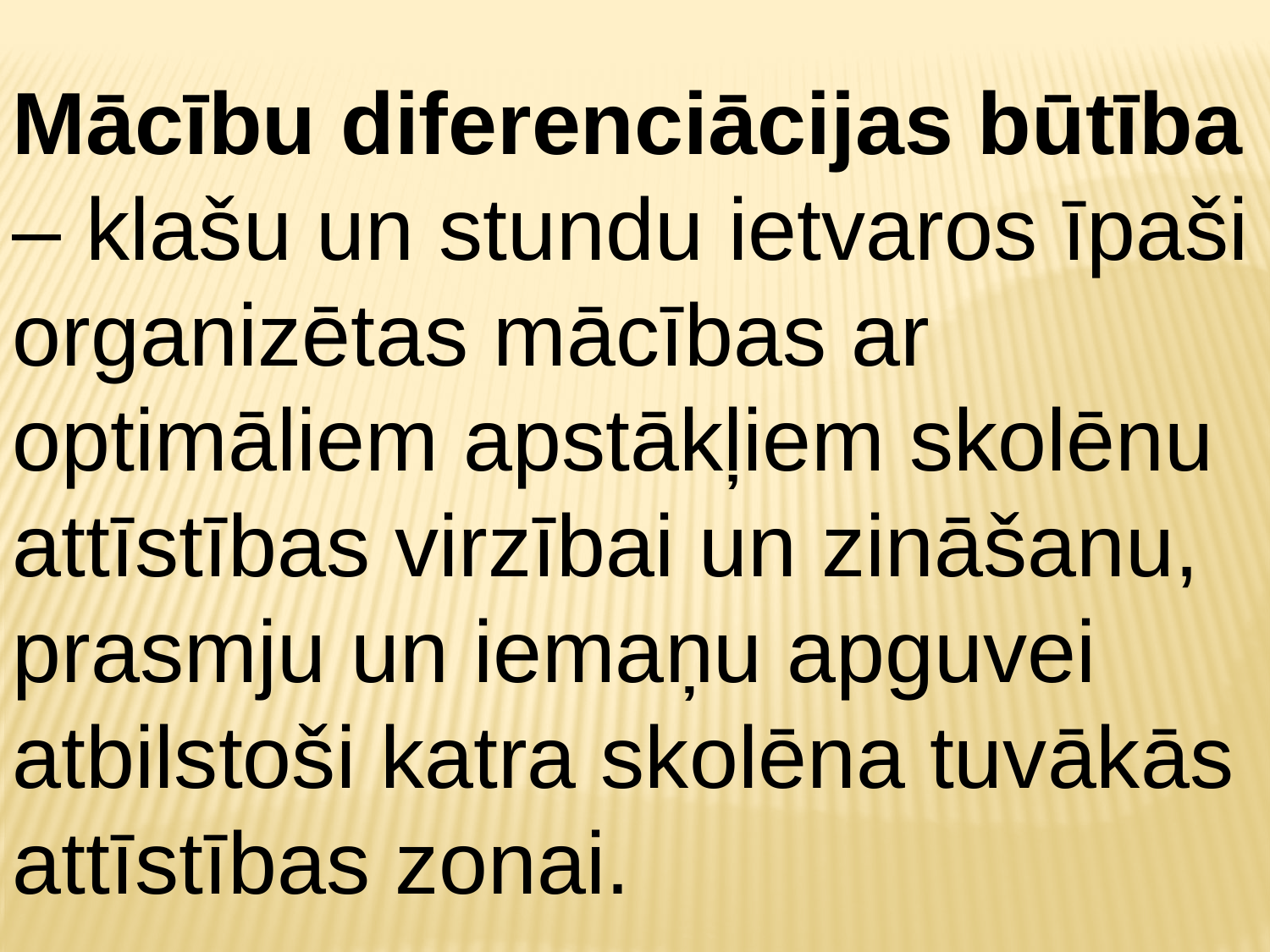

Mācību diferenciācijas būtība – klašu un stundu ietvaros īpaši organizētas mācības ar optimāliem apstākļiem skolēnu attīstības virzībai un zināšanu, prasmju un iemaņu apguvei atbilstoši katra skolēna tuvākās attīstības zonai.